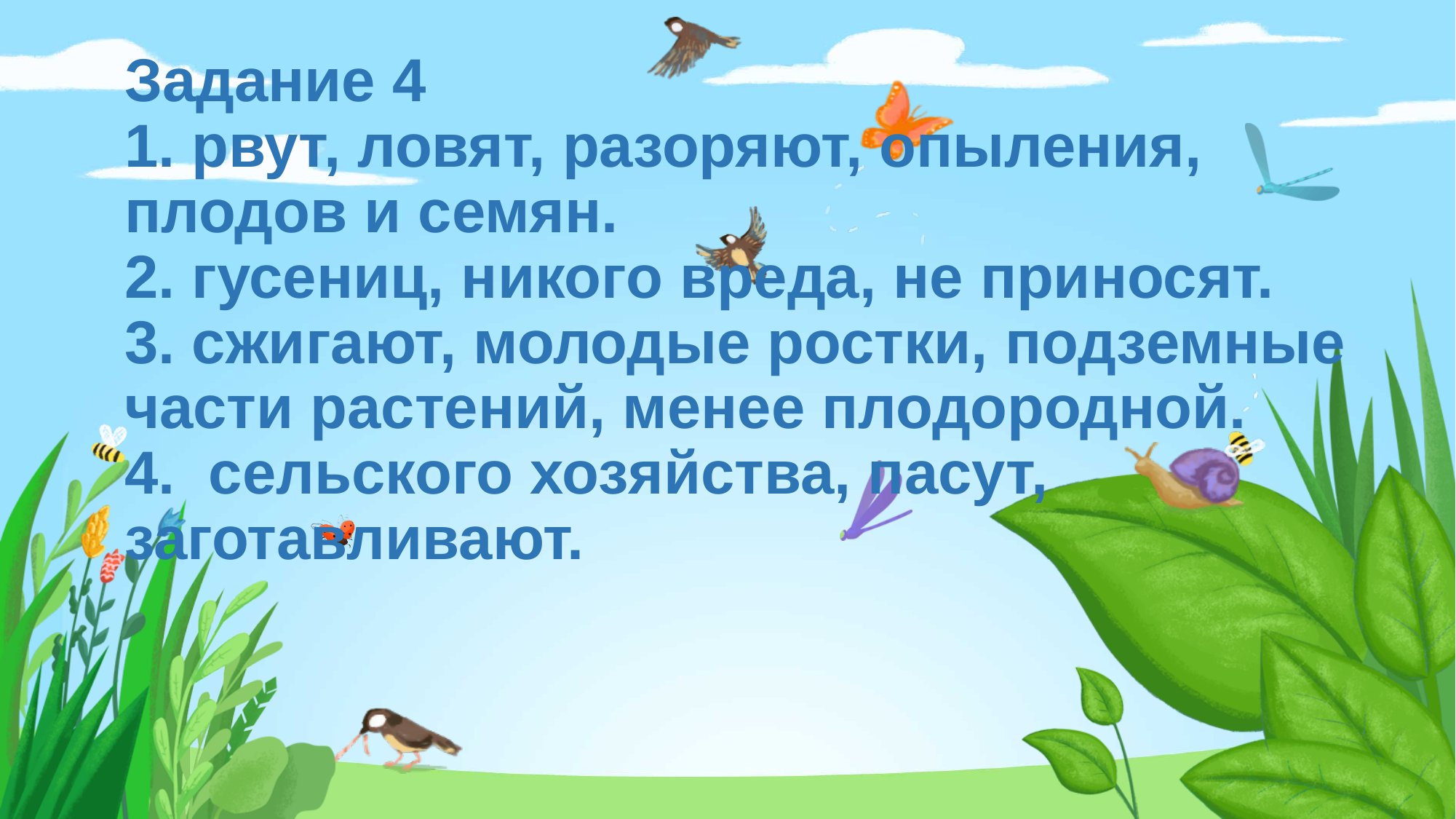

# Задание 4 1. рвут, ловят, разоряют, опыления, плодов и семян. 2. гусениц, никого вреда, не приносят. 3. сжигают, молодые ростки, подземные части растений, менее плодородной. 4.  сельского хозяйства, пасут, заготавливают.